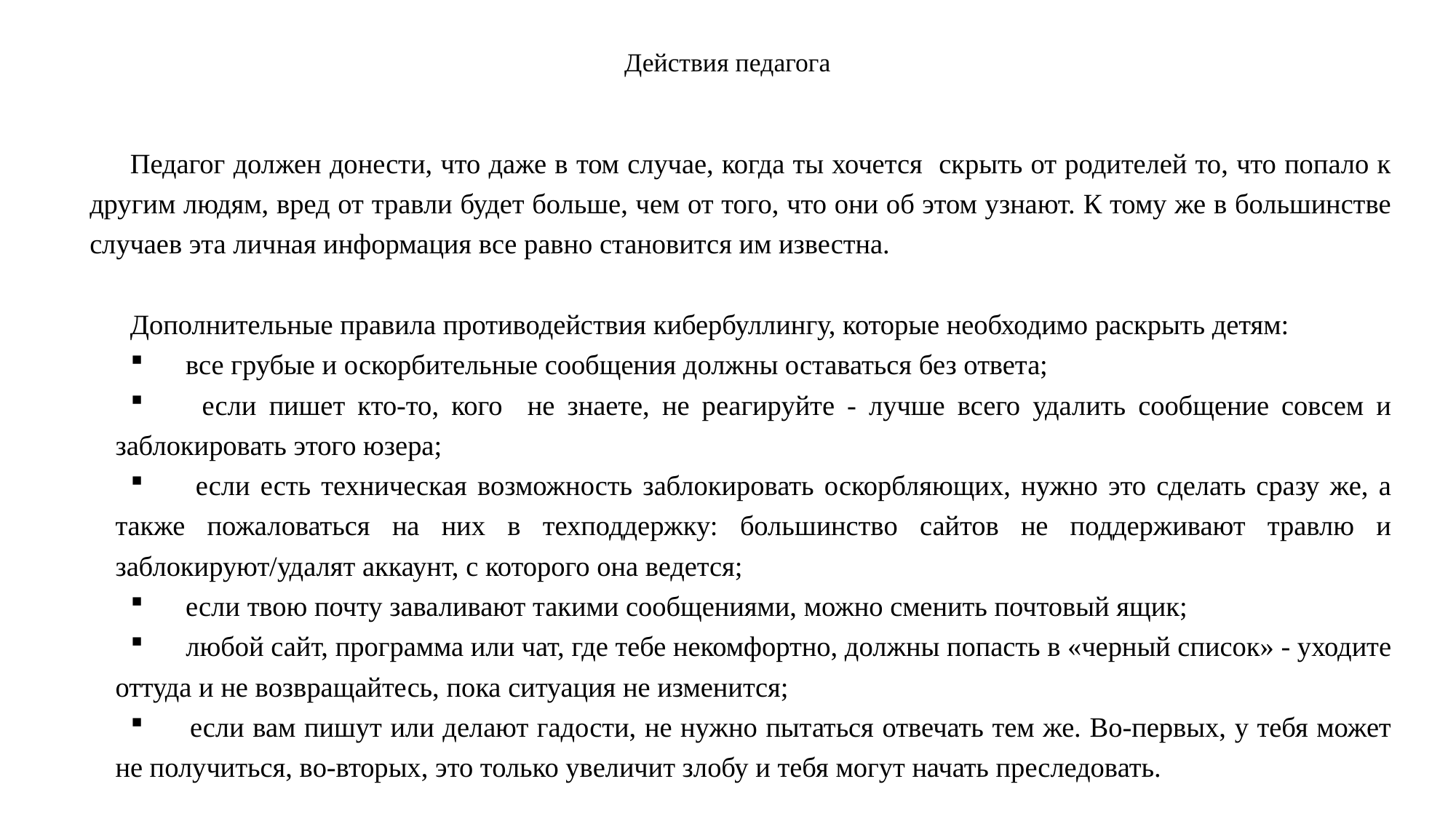

# Действия педагога
Педагог должен донести, что даже в том случае, когда ты хочется  скрыть от родителей то, что попало к другим людям, вред от травли будет больше, чем от того, что они об этом узнают. К тому же в большинстве случаев эта личная информация все равно становится им известна.

Дополнительные правила противодействия кибербуллингу, которые необходимо раскрыть детям:
   все грубые и оскорбительные сообщения должны оставаться без ответа;
   если пишет кто-то, кого  не знаете, не реагируйте - лучше всего удалить сообщение совсем и заблокировать этого юзера;
   если есть техническая возможность заблокировать оскорбляющих, нужно это сделать сразу же, а также пожаловаться на них в техподдержку: большинство сайтов не поддерживают травлю и заблокируют/удалят аккаунт, с которого она ведется;
   если твою почту заваливают такими сообщениями, можно сменить почтовый ящик;
   любой сайт, программа или чат, где тебе некомфортно, должны попасть в «черный список» - уходите оттуда и не возвращайтесь, пока ситуация не изменится;
   если вам пишут или делают гадости, не нужно пытаться отвечать тем же. Во-первых, у тебя может не получиться, во-вторых, это только увеличит злобу и тебя могут начать преследовать.